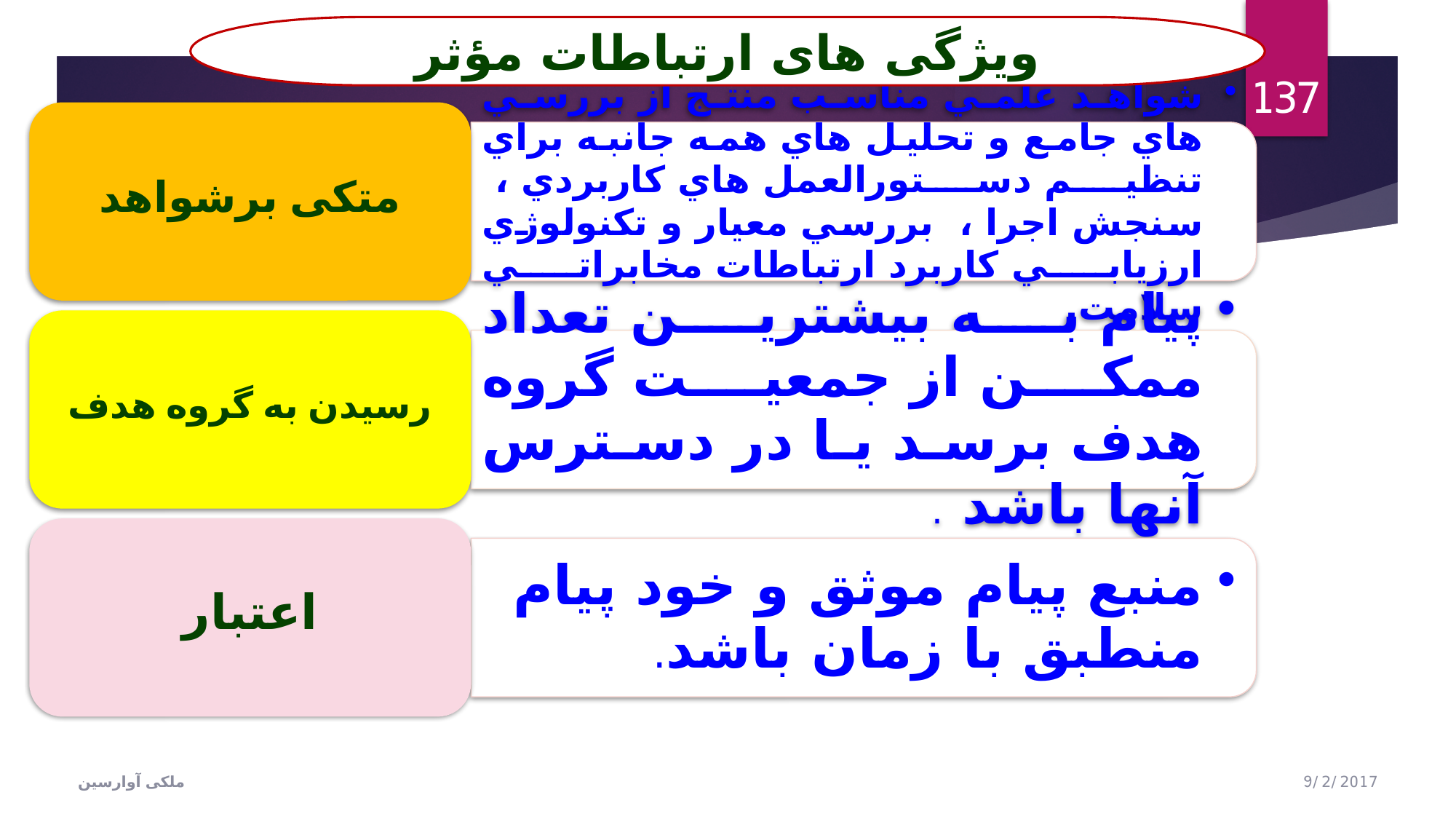

ویژگی های ارتباطات مؤثر
137
متکی برشواهد
رسیدن به گروه هدف
اعتبار
منبع پيام موثق و خود پيام منطبق با زمان باشد.
ملکی آوارسین
9/2/2017